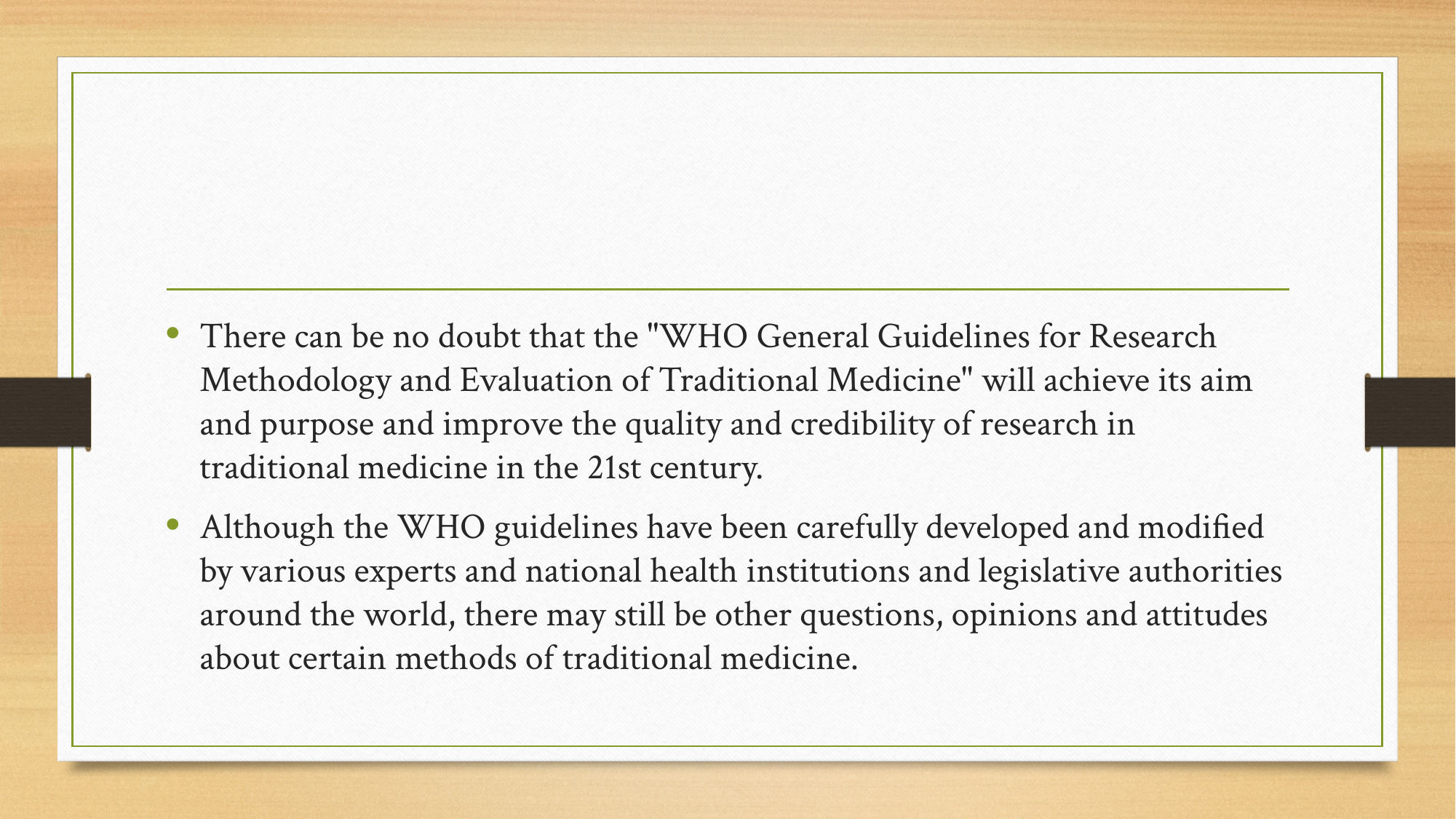

There can be no doubt that the "WHO General Guidelines for Research Methodology and Evaluation of Traditional Medicine" will achieve its aim and purpose and improve the quality and credibility of research in traditional medicine in the 21st century.
Although the WHO guidelines have been carefully developed and modified by various experts and national health institutions and legislative authorities around the world, there may still be other questions, opinions and attitudes about certain methods of traditional medicine.